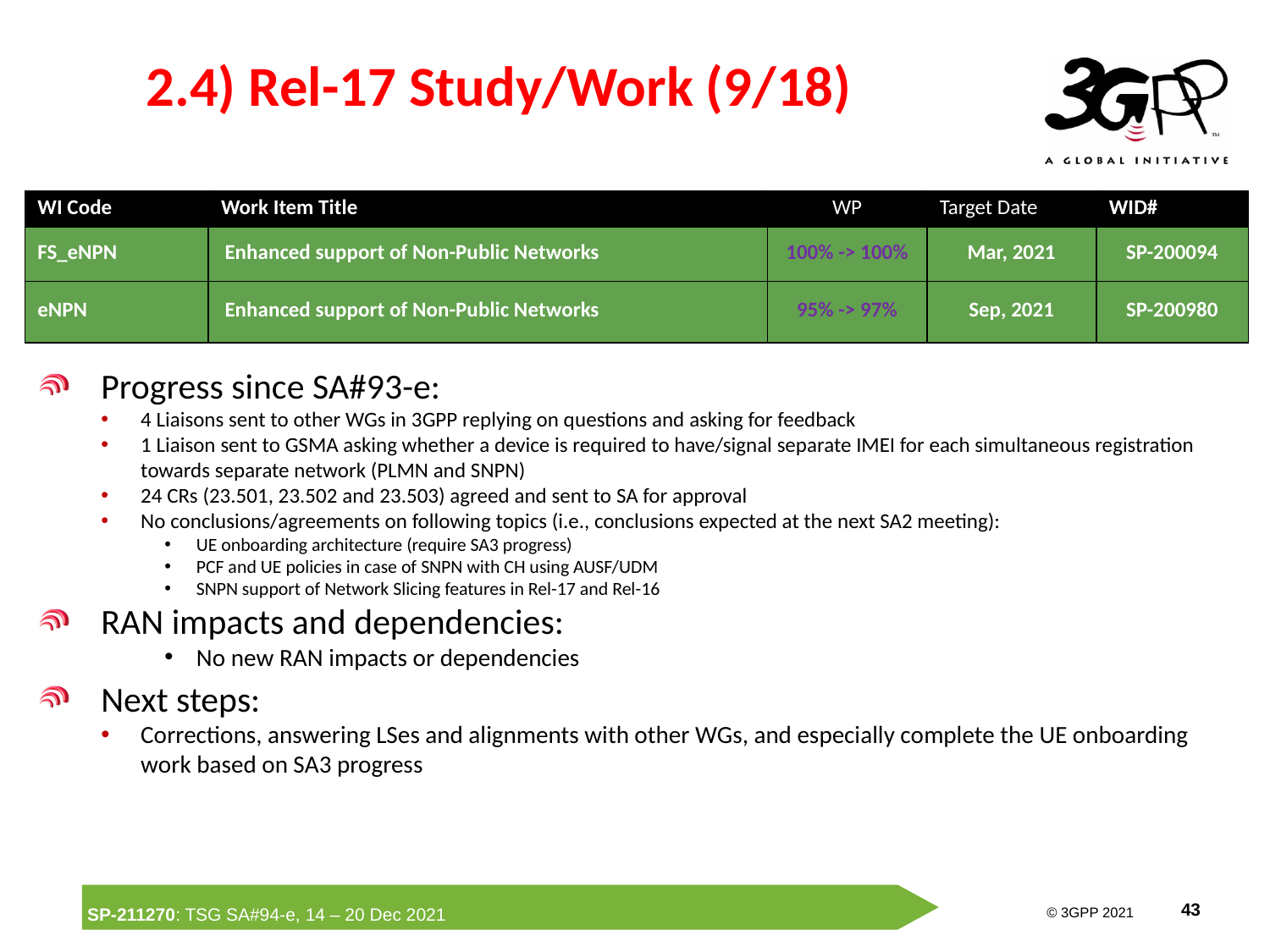

# 2.4) Rel-17 Study/Work (9/18)
| WI Code | Work Item Title | WP | Target Date | WID# |
| --- | --- | --- | --- | --- |
| FS\_eNPN | Enhanced support of Non-Public Networks | 100% -> 100% | Mar, 2021 | SP-200094 |
| eNPN | Enhanced support of Non-Public Networks | 95% -> 97% | Sep, 2021 | SP-200980 |
Progress since SA#93-e:
4 Liaisons sent to other WGs in 3GPP replying on questions and asking for feedback
1 Liaison sent to GSMA asking whether a device is required to have/signal separate IMEI for each simultaneous registration towards separate network (PLMN and SNPN)
24 CRs (23.501, 23.502 and 23.503) agreed and sent to SA for approval
No conclusions/agreements on following topics (i.e., conclusions expected at the next SA2 meeting):
UE onboarding architecture (require SA3 progress)
PCF and UE policies in case of SNPN with CH using AUSF/UDM
SNPN support of Network Slicing features in Rel-17 and Rel-16
RAN impacts and dependencies:
No new RAN impacts or dependencies
Next steps:
Corrections, answering LSes and alignments with other WGs, and especially complete the UE onboarding work based on SA3 progress